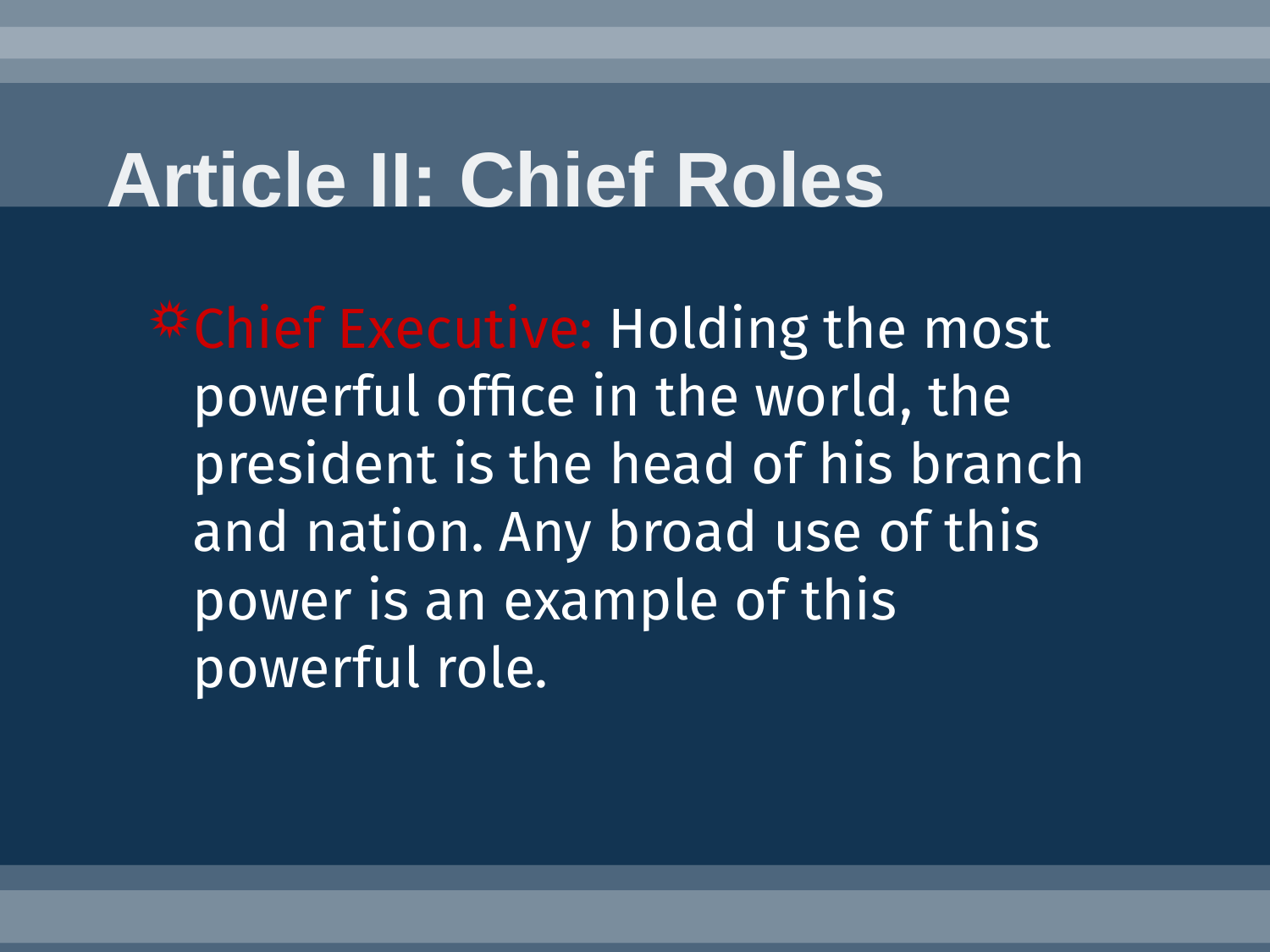

# Article II: Chief Roles
Chief Executive: Holding the most powerful office in the world, the president is the head of his branch and nation. Any broad use of this power is an example of this powerful role.